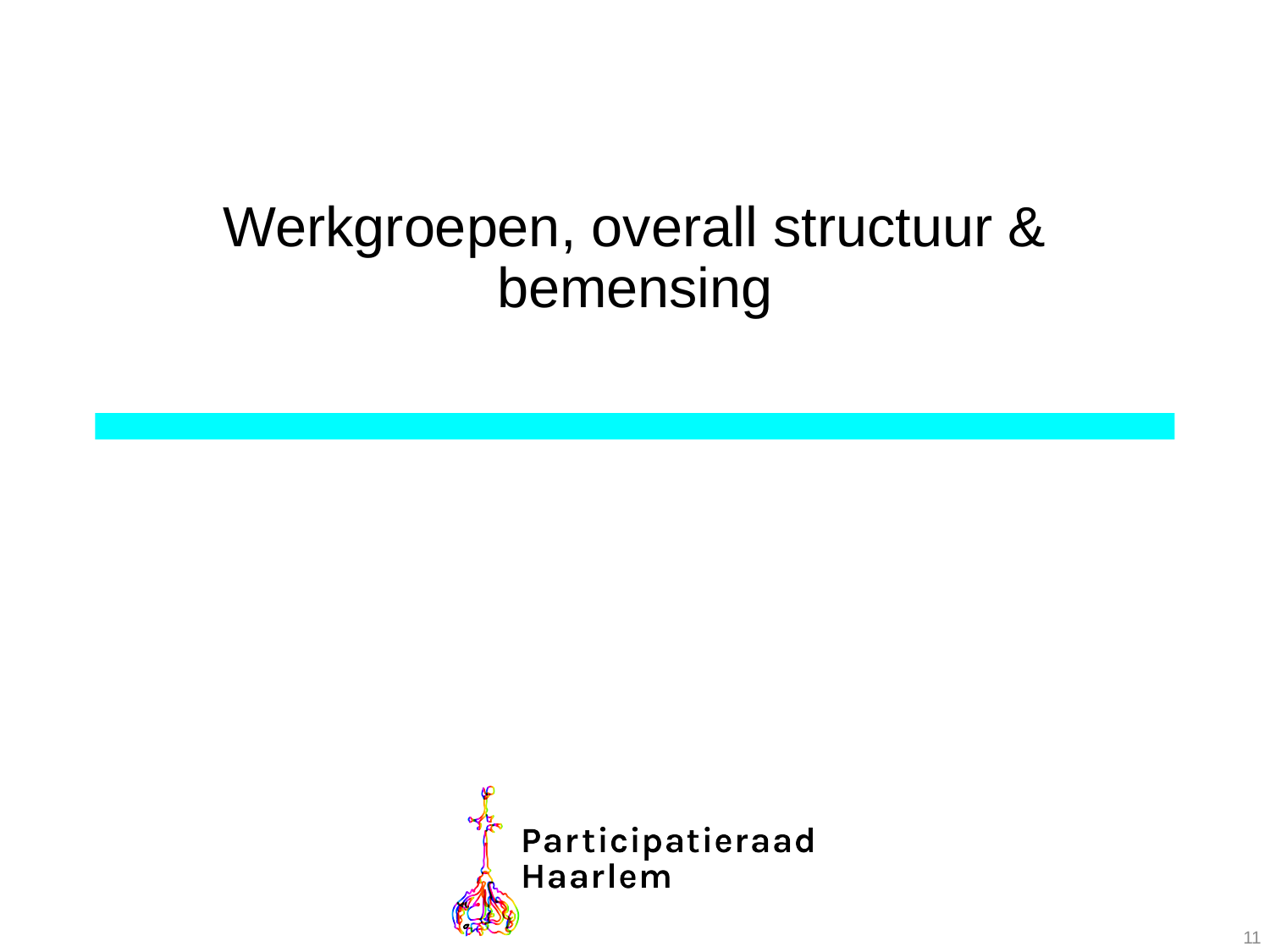

# Werkgroepen, overall structuur & bemensing

11